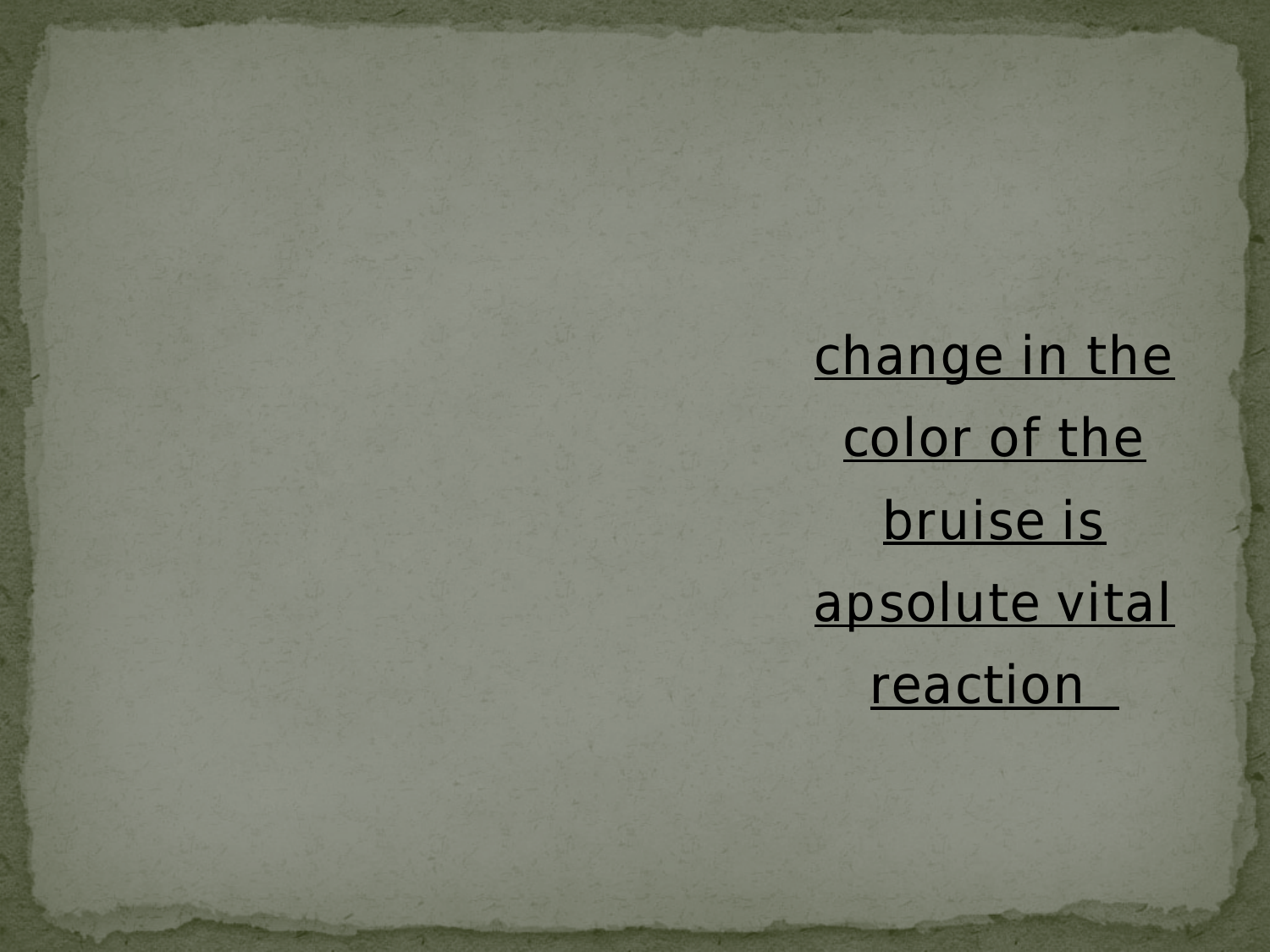

change in the color of the bruise is apsolute vital reaction